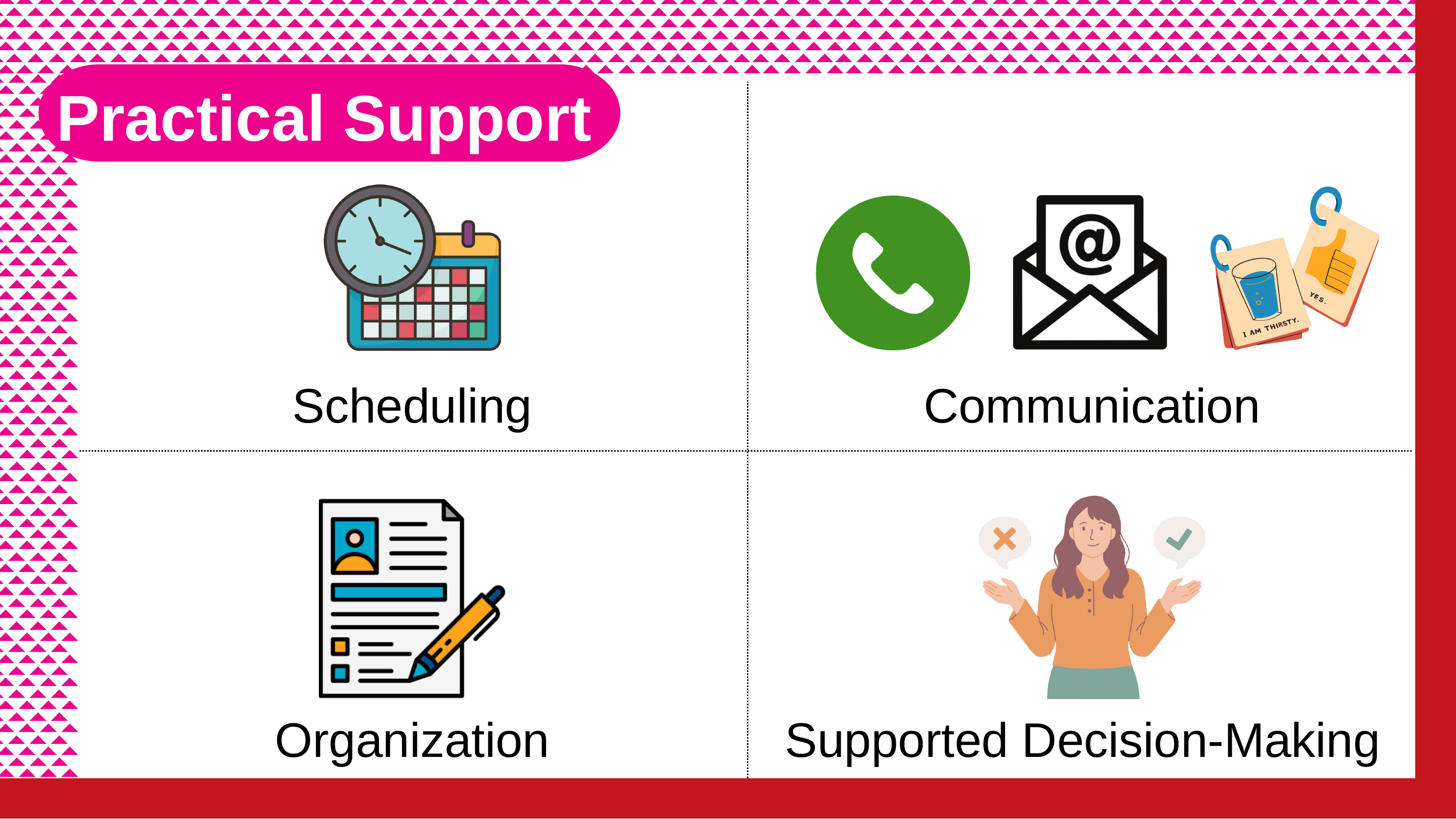

Practical Support

Scheduling
Communication

Organization
Supported Decision-Making